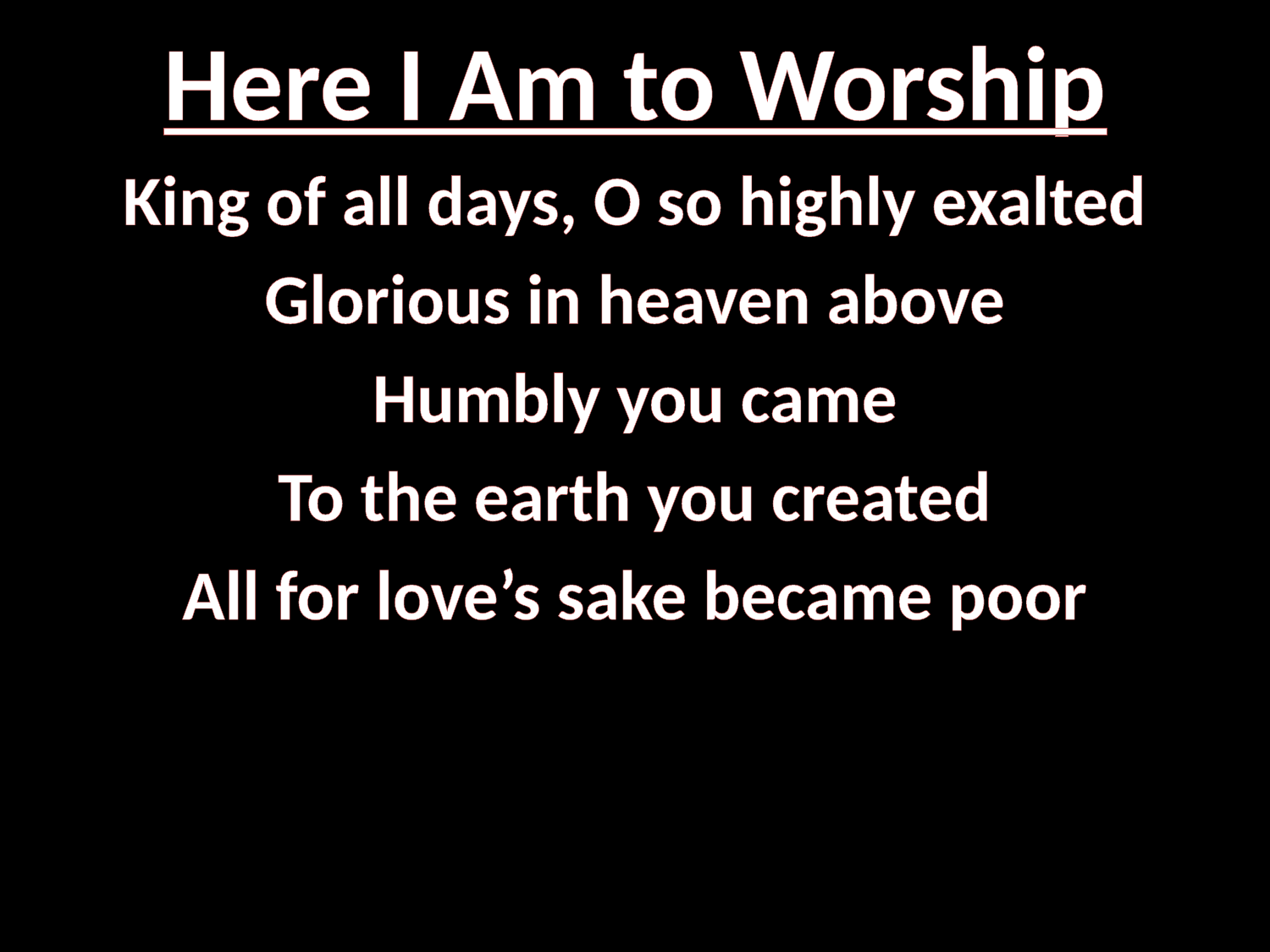

# Here I Am to Worship
King of all days, O so highly exalted
Glorious in heaven above
Humbly you came
To the earth you created
All for love’s sake became poor